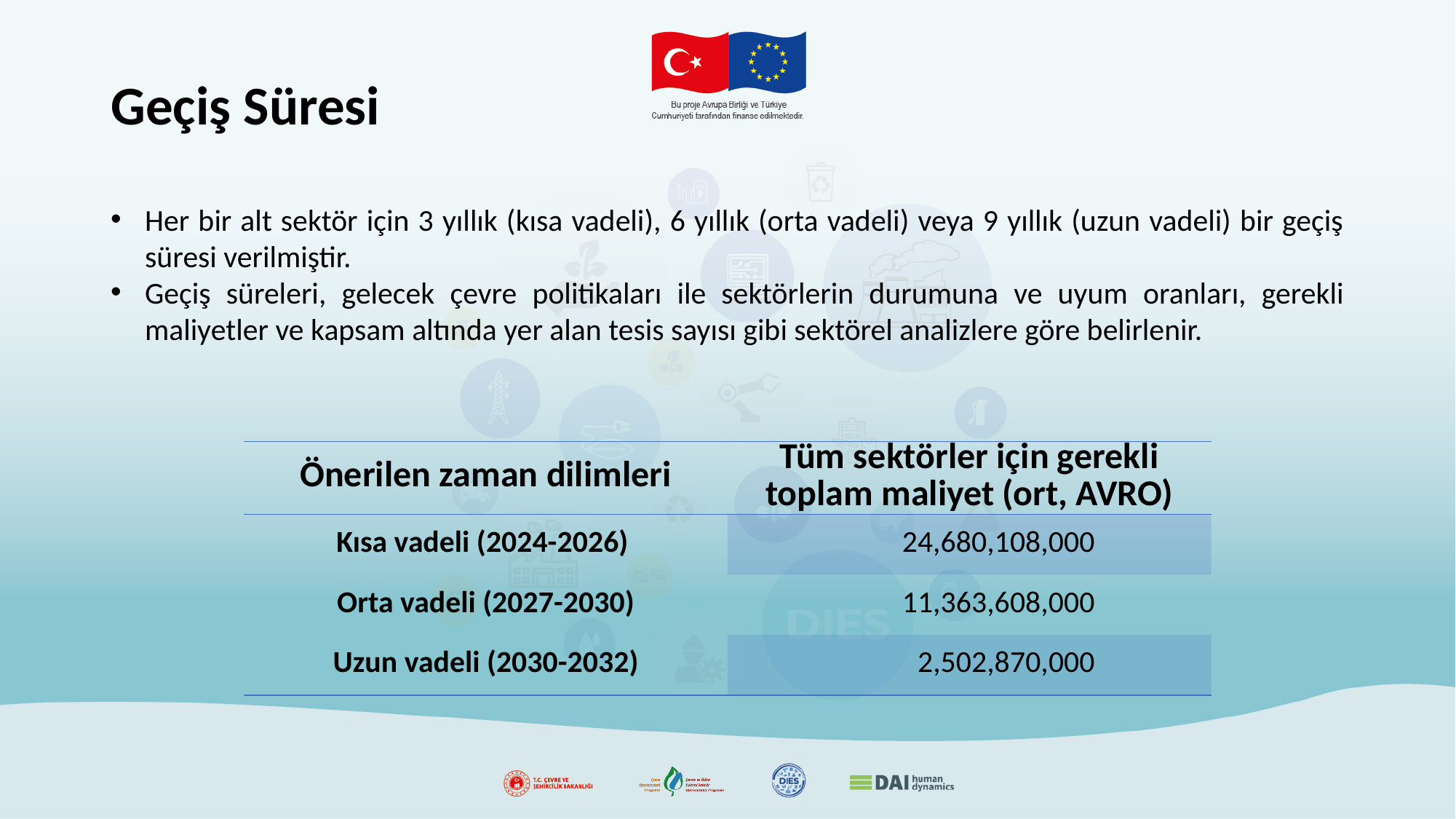

# Geçiş Süresi
Her bir alt sektör için 3 yıllık (kısa vadeli), 6 yıllık (orta vadeli) veya 9 yıllık (uzun vadeli) bir geçiş süresi verilmiştir.
Geçiş süreleri, gelecek çevre politikaları ile sektörlerin durumuna ve uyum oranları, gerekli maliyetler ve kapsam altında yer alan tesis sayısı gibi sektörel analizlere göre belirlenir.
| Önerilen zaman dilimleri | Tüm sektörler için gerekli toplam maliyet (ort, AVRO) |
| --- | --- |
| Kısa vadeli (2024-2026) | 24,680,108,000 |
| Orta vadeli (2027-2030) | 11,363,608,000 |
| Uzun vadeli (2030-2032) | 2,502,870,000 |